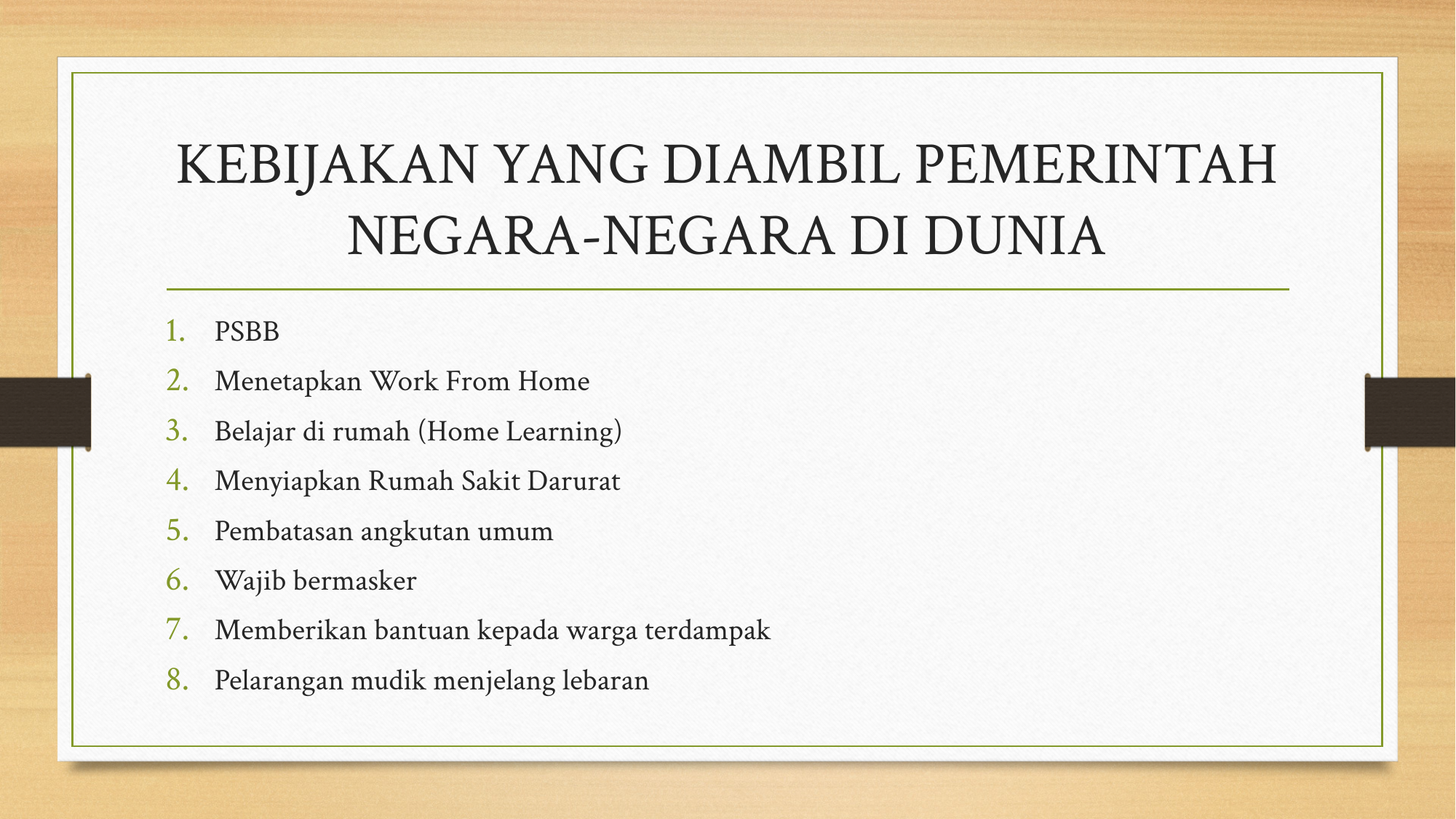

# KEBIJAKAN YANG DIAMBIL PEMERINTAH NEGARA-NEGARA DI DUNIA
PSBB
Menetapkan Work From Home
Belajar di rumah (Home Learning)
Menyiapkan Rumah Sakit Darurat
Pembatasan angkutan umum
Wajib bermasker
Memberikan bantuan kepada warga terdampak
Pelarangan mudik menjelang lebaran